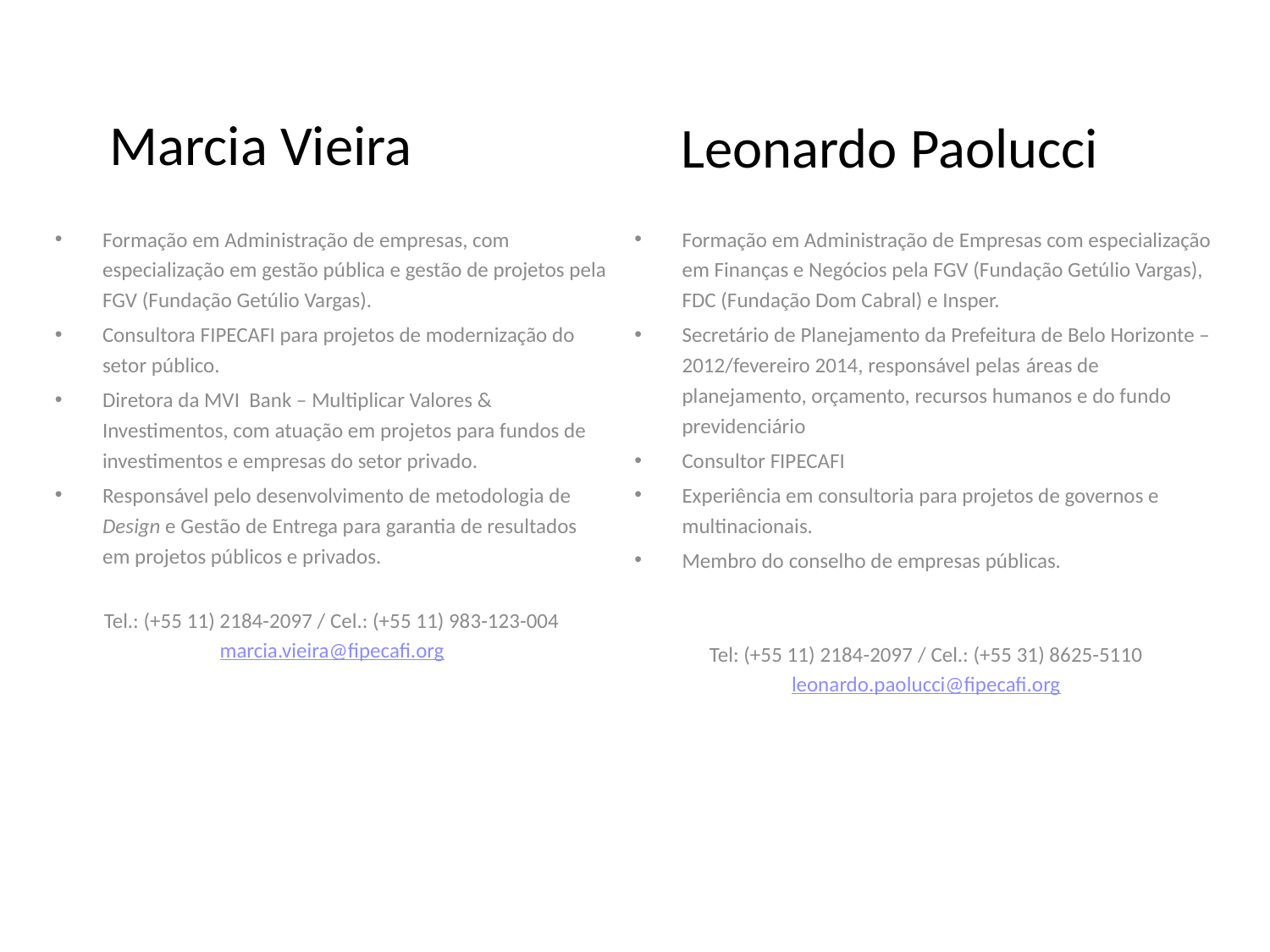

# Marcia Vieira
Leonardo Paolucci

Formação em Administração de Empresas com especialização em Finanças e Negócios pela FGV (Fundação Getúlio Vargas), FDC (Fundação Dom Cabral) e Insper.
Secretário de Planejamento da Prefeitura de Belo Horizonte – 2012/fevereiro 2014, responsável pelas áreas de planejamento, orçamento, recursos humanos e do fundo previdenciário
Consultor FIPECAFI
Experiência em consultoria para projetos de governos e multinacionais.
Membro do conselho de empresas públicas.

Tel: (+55 11) 2184-2097 / Cel.: (+55 31) 8625-5110
leonardo.paolucci@fipecafi.org

Formação em Administração de empresas, com especialização em gestão pública e gestão de projetos pela FGV (Fundação Getúlio Vargas).
Consultora FIPECAFI para projetos de modernização do setor público.
Diretora da MVI  Bank – Multiplicar Valores & Investimentos, com atuação em projetos para fundos de investimentos e empresas do setor privado.
Responsável pelo desenvolvimento de metodologia de Design e Gestão de Entrega para garantia de resultados em projetos públicos e privados.

Tel.: (+55 11) 2184-2097 / Cel.: (+55 11) 983-123-004
marcia.vieira@fipecafi.org